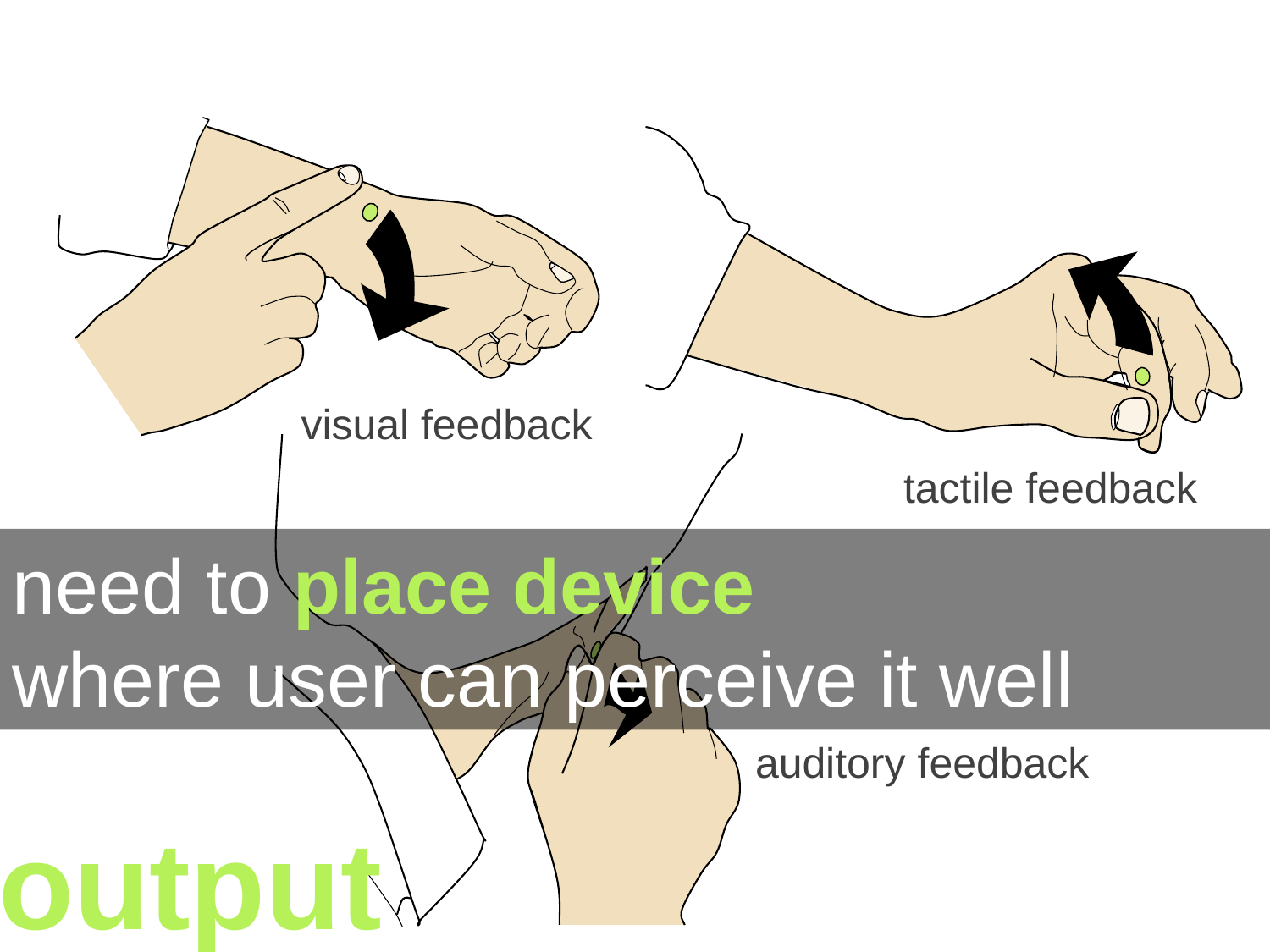

visual feedback

tactile feedback
need to place device
where user can perceive it well
auditory feedback
output